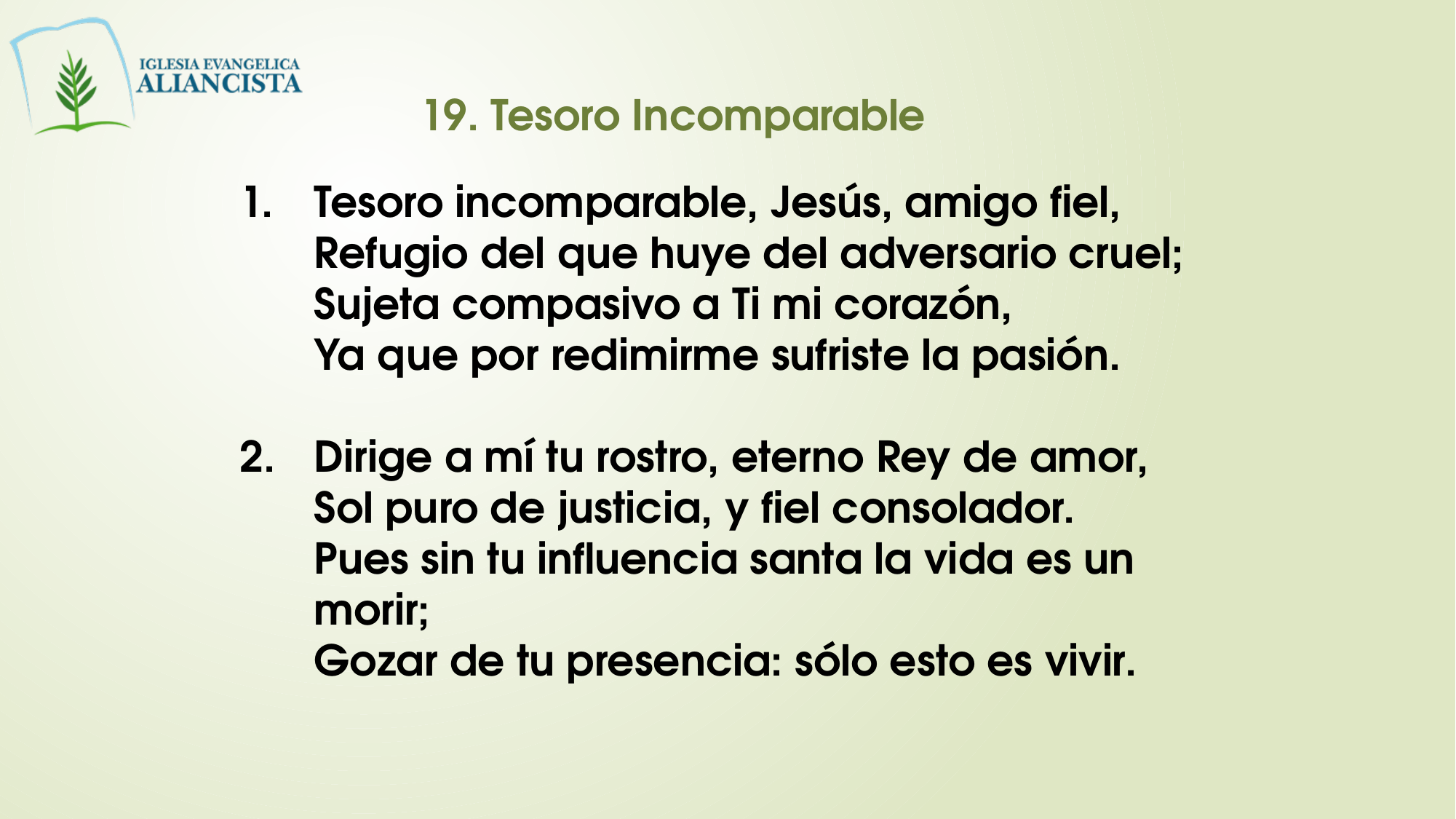

19. Tesoro Incomparable
1. 	Tesoro incomparable, Jesús, amigo fiel,
	Refugio del que huye del adversario cruel;
	Sujeta compasivo a Ti mi corazón,
	Ya que por redimirme sufriste la pasión.

2. 	Dirige a mí tu rostro, eterno Rey de amor,
	Sol puro de justicia, y fiel consolador.
	Pues sin tu influencia santa la vida es un 	morir;
	Gozar de tu presencia: sólo esto es vivir.